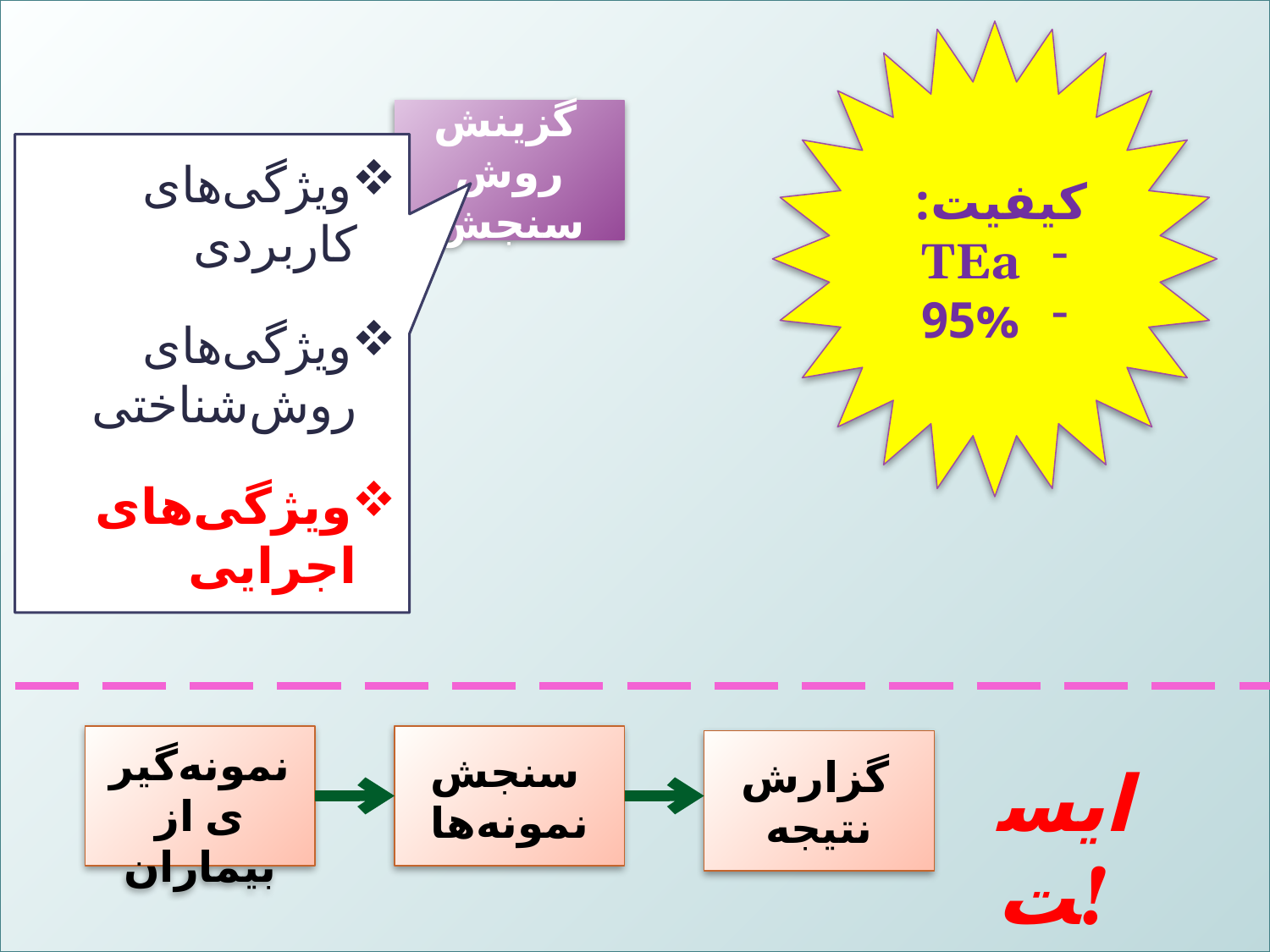

26
 کیفیت:
TEa
95%
 گزینش روش سنجش
ویژگی‌های کاربردی
ویژگی‌های روش‌شناختی
ویژگی‌های اجرایی
 نمونه‌گیری از بیماران
 سنجش نمونه‌ها
 گزارش نتیجه
ایست!